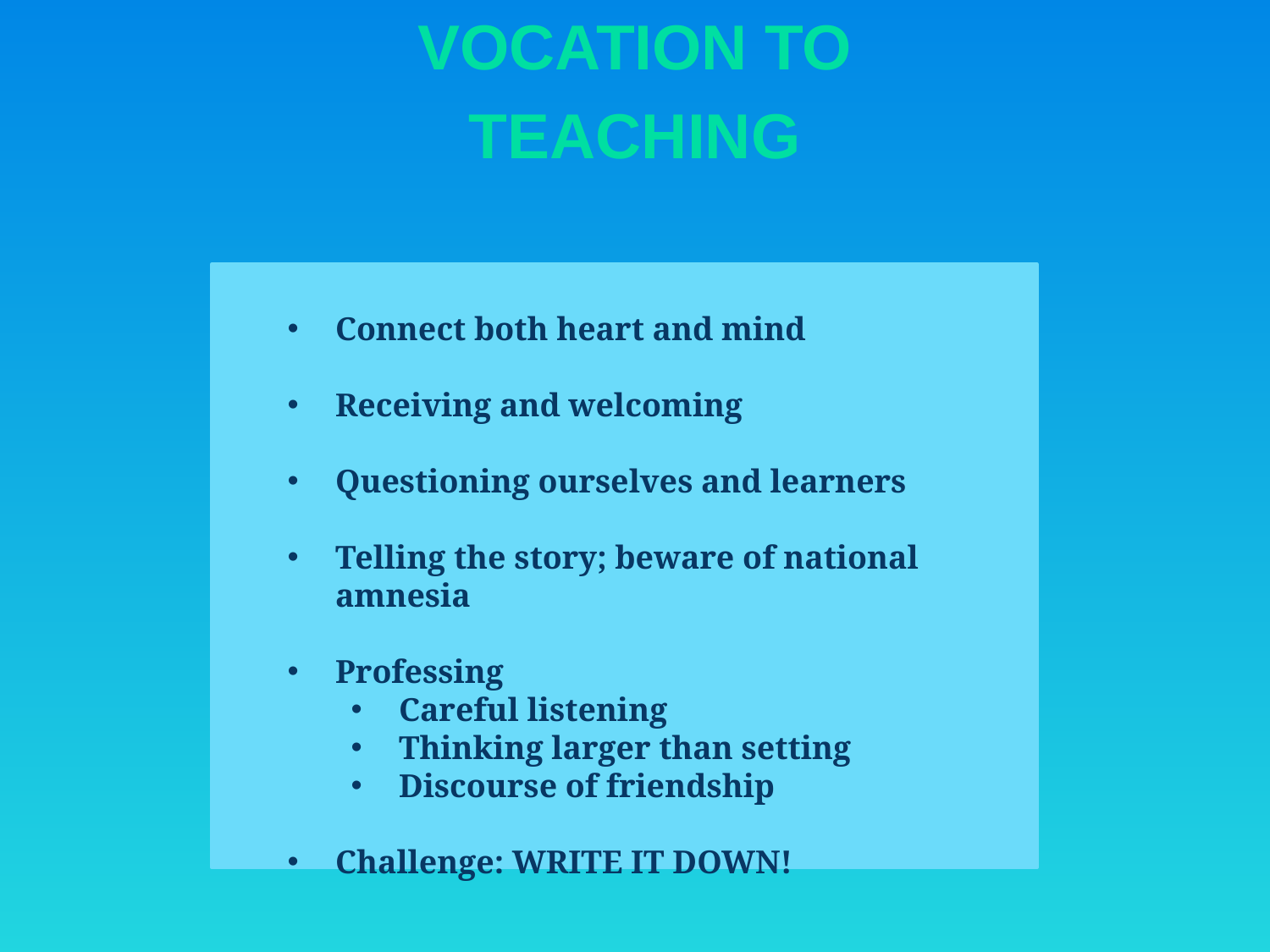

Vocation to
Teaching
#

Connect both heart and mind

Receiving and welcoming

Questioning ourselves and learners

Telling the story; beware of national amnesia

Professing
Careful listening
Thinking larger than setting
Discourse of friendship

Challenge: WRITE IT DOWN!